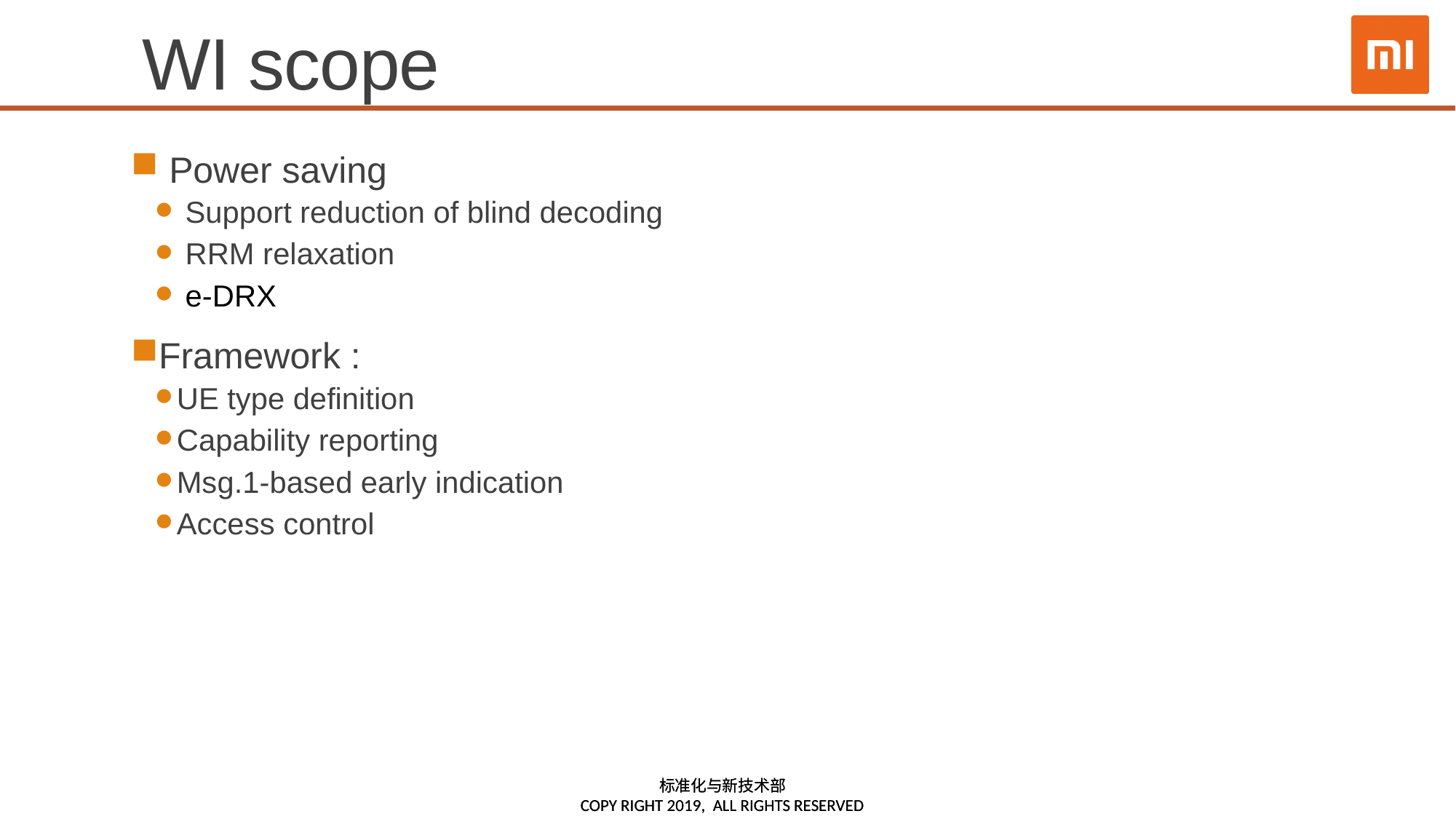

# WI scope
 Power saving
 Support reduction of blind decoding
 RRM relaxation
 e-DRX
Framework :
UE type definition
Capability reporting
Msg.1-based early indication
Access control